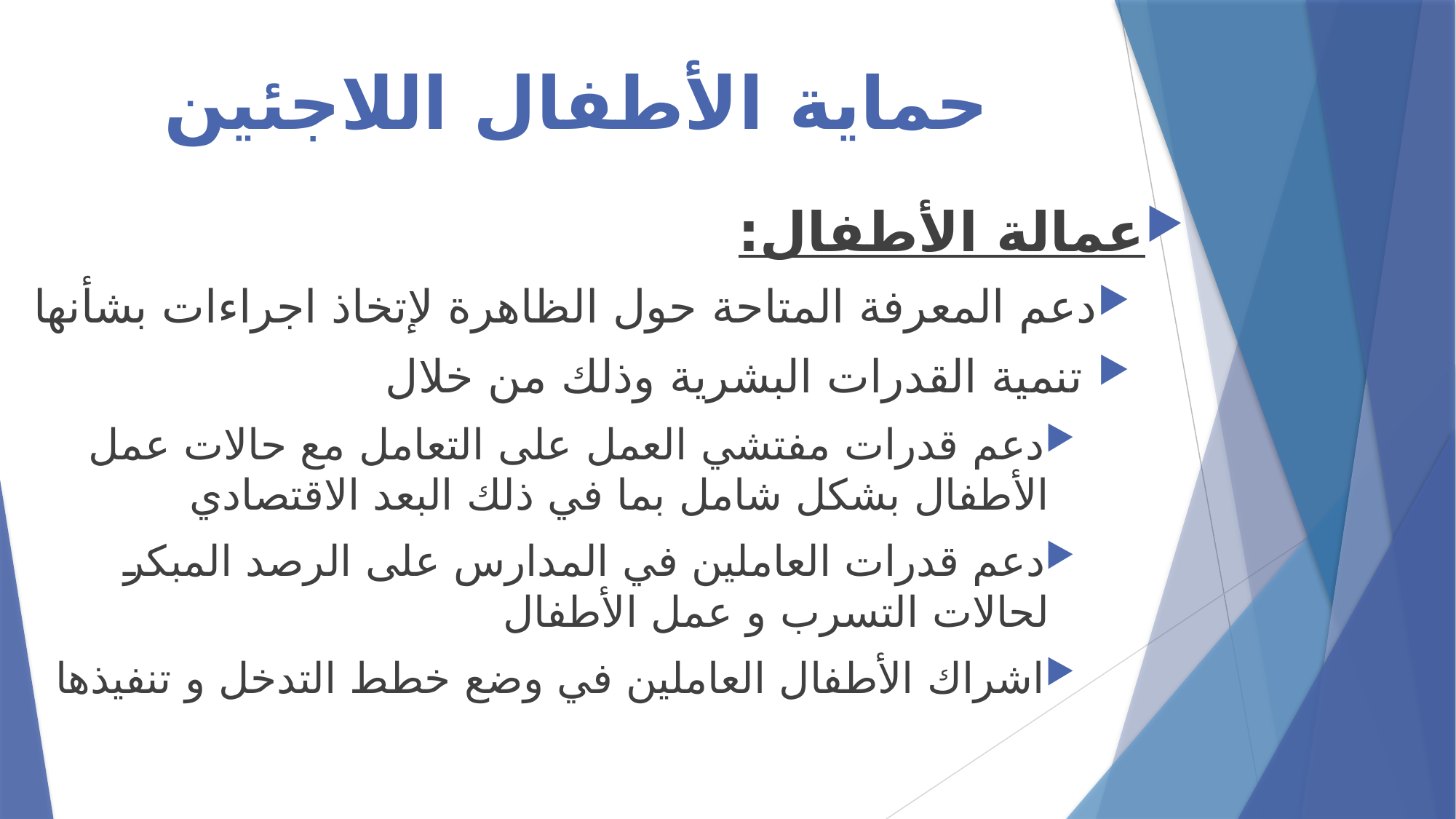

# حماية الأطفال اللاجئين
عمالة الأطفال:
دعم المعرفة المتاحة حول الظاهرة لإتخاذ اجراءات بشأنها
 تنمية القدرات البشرية وذلك من خلال
دعم قدرات مفتشي العمل على التعامل مع حالات عمل الأطفال بشكل شامل بما في ذلك البعد الاقتصادي
دعم قدرات العاملين في المدارس على الرصد المبكر لحالات التسرب و عمل الأطفال
اشراك الأطفال العاملين في وضع خطط التدخل و تنفيذها